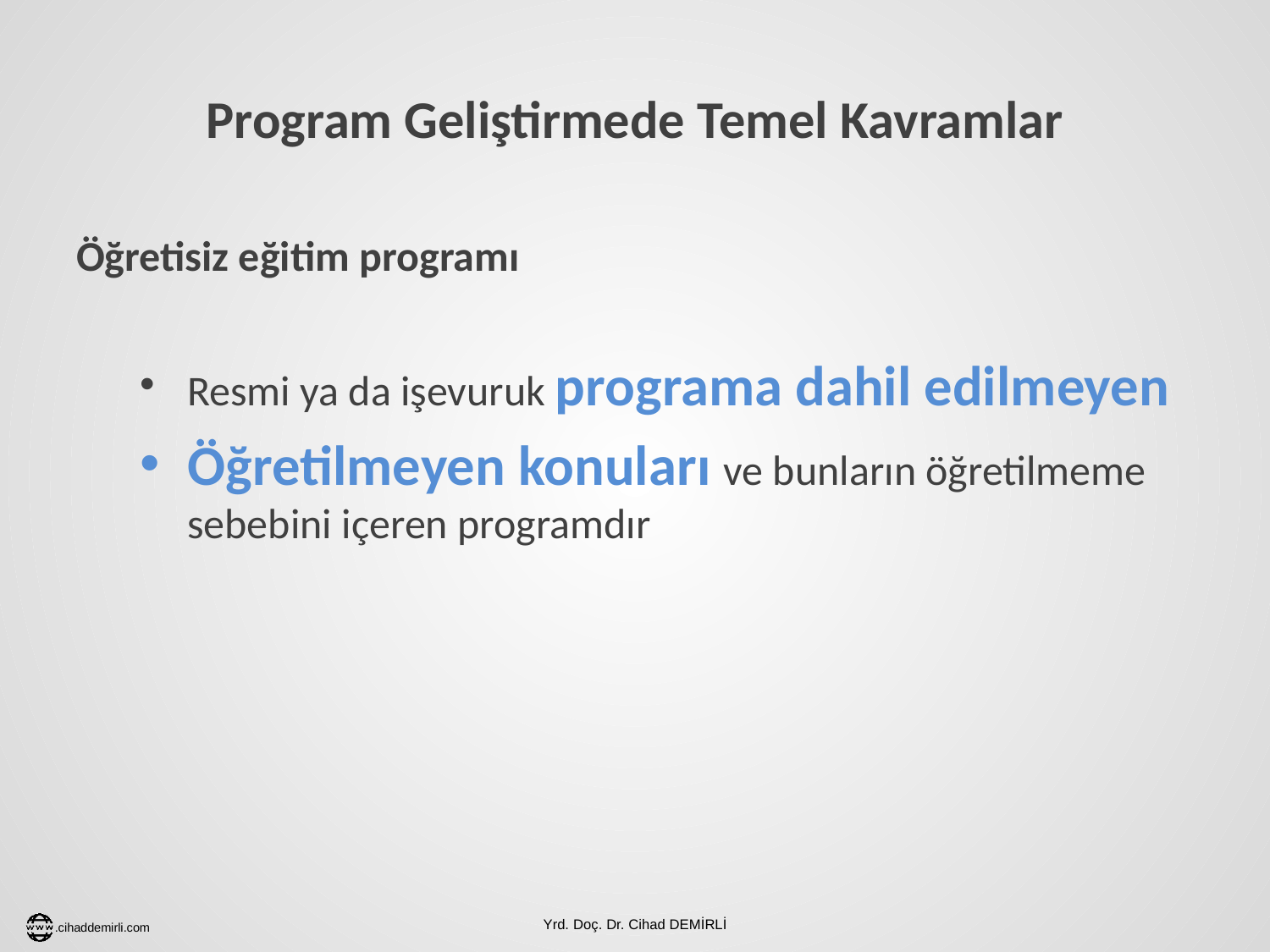

# Program Geliştirmede Temel Kavramlar
Öğretisiz eğitim programı

Resmi ya da işevuruk programa dahil edilmeyen
Öğretilmeyen konuları ve bunların öğretilmeme sebebini içeren programdır